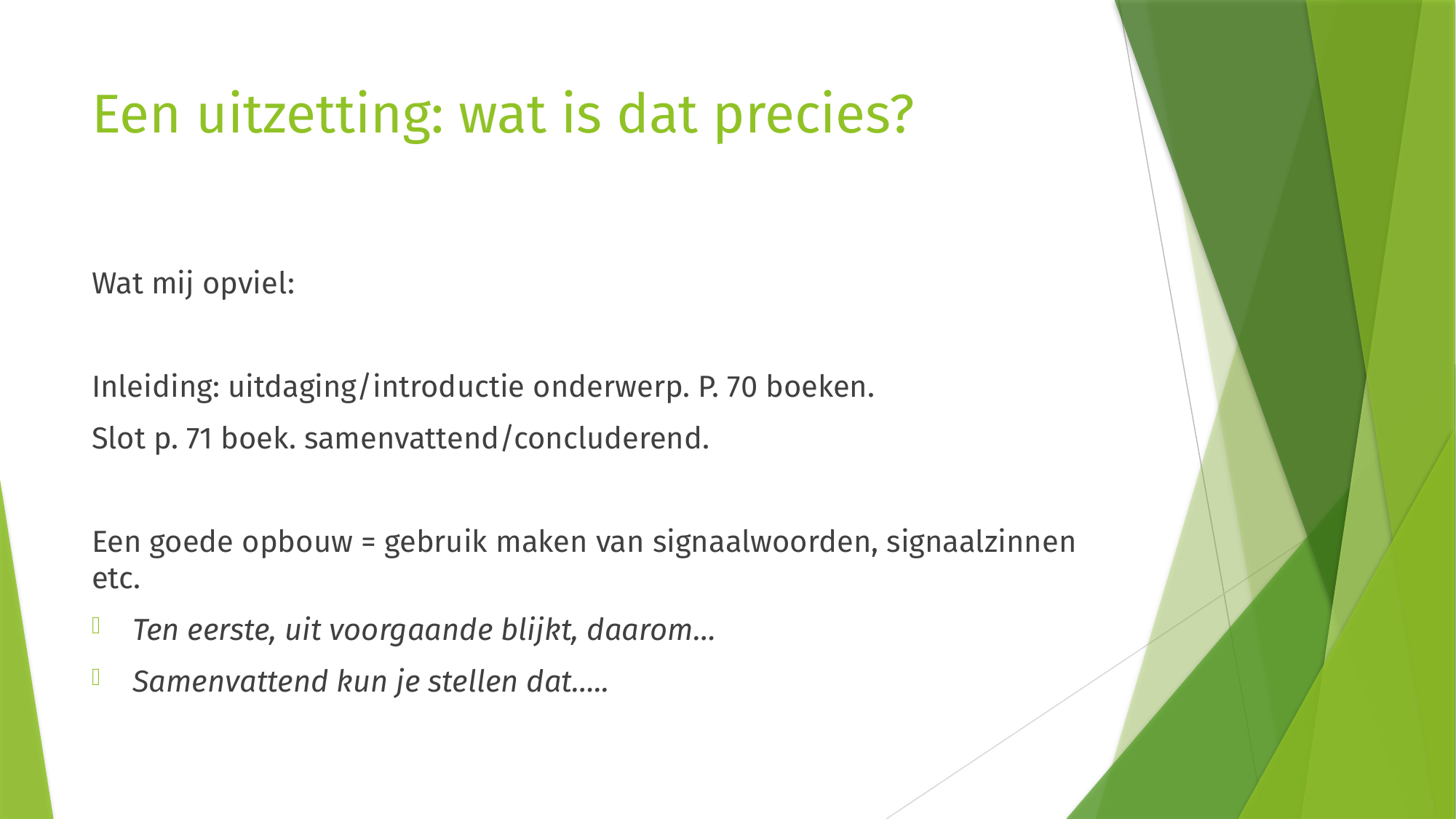

# Een uitzetting: wat is dat precies?
Wat mij opviel:

Inleiding: uitdaging/introductie onderwerp. P. 70 boeken.
Slot p. 71 boek. samenvattend/concluderend.

Een goede opbouw = gebruik maken van signaalwoorden, signaalzinnen etc.
Ten eerste, uit voorgaande blijkt, daarom…
Samenvattend kun je stellen dat…..